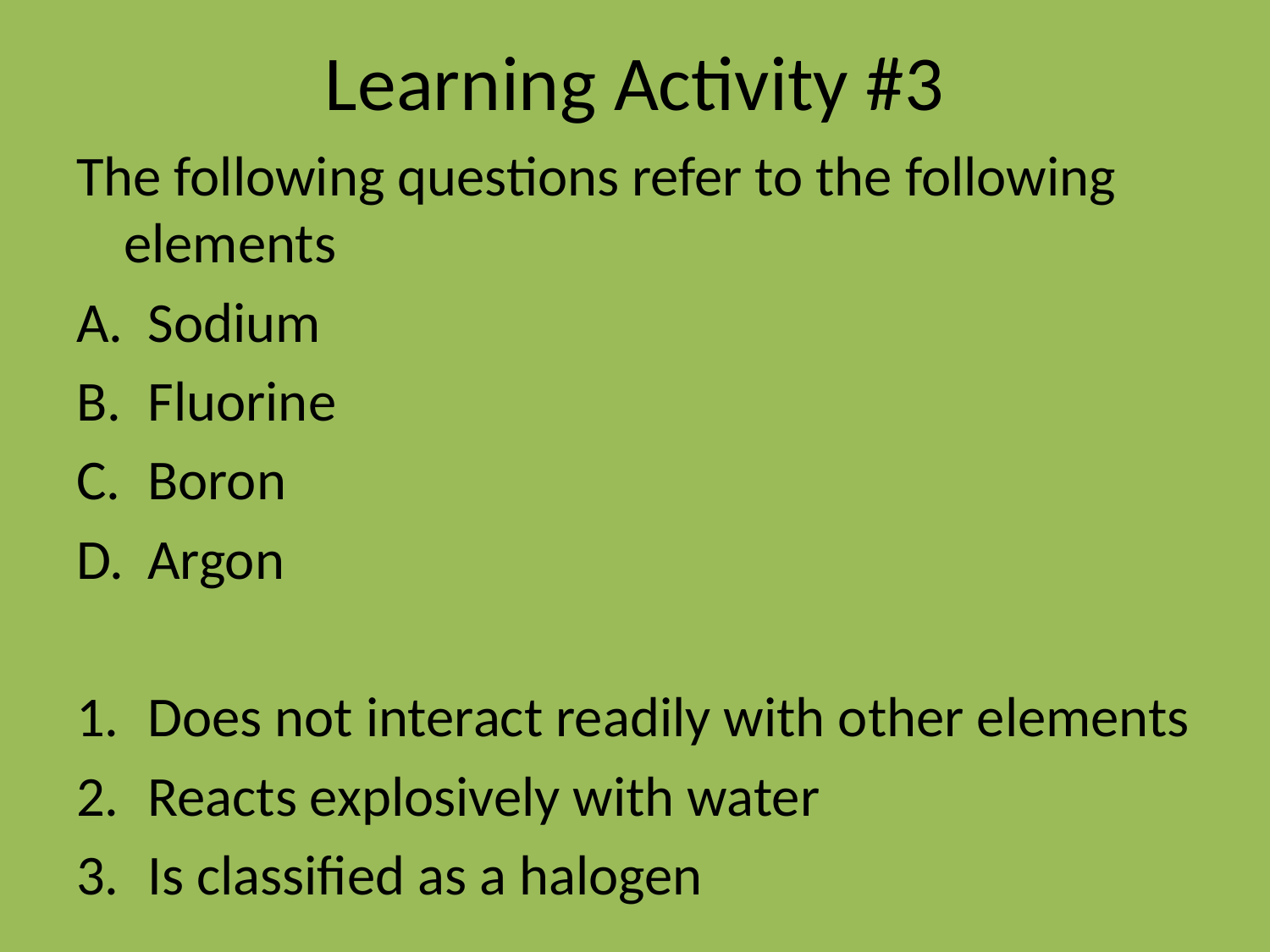

# Learning Activity #3
The following questions refer to the following elements
Sodium
Fluorine
Boron
Argon

Does not interact readily with other elements
Reacts explosively with water
Is classified as a halogen